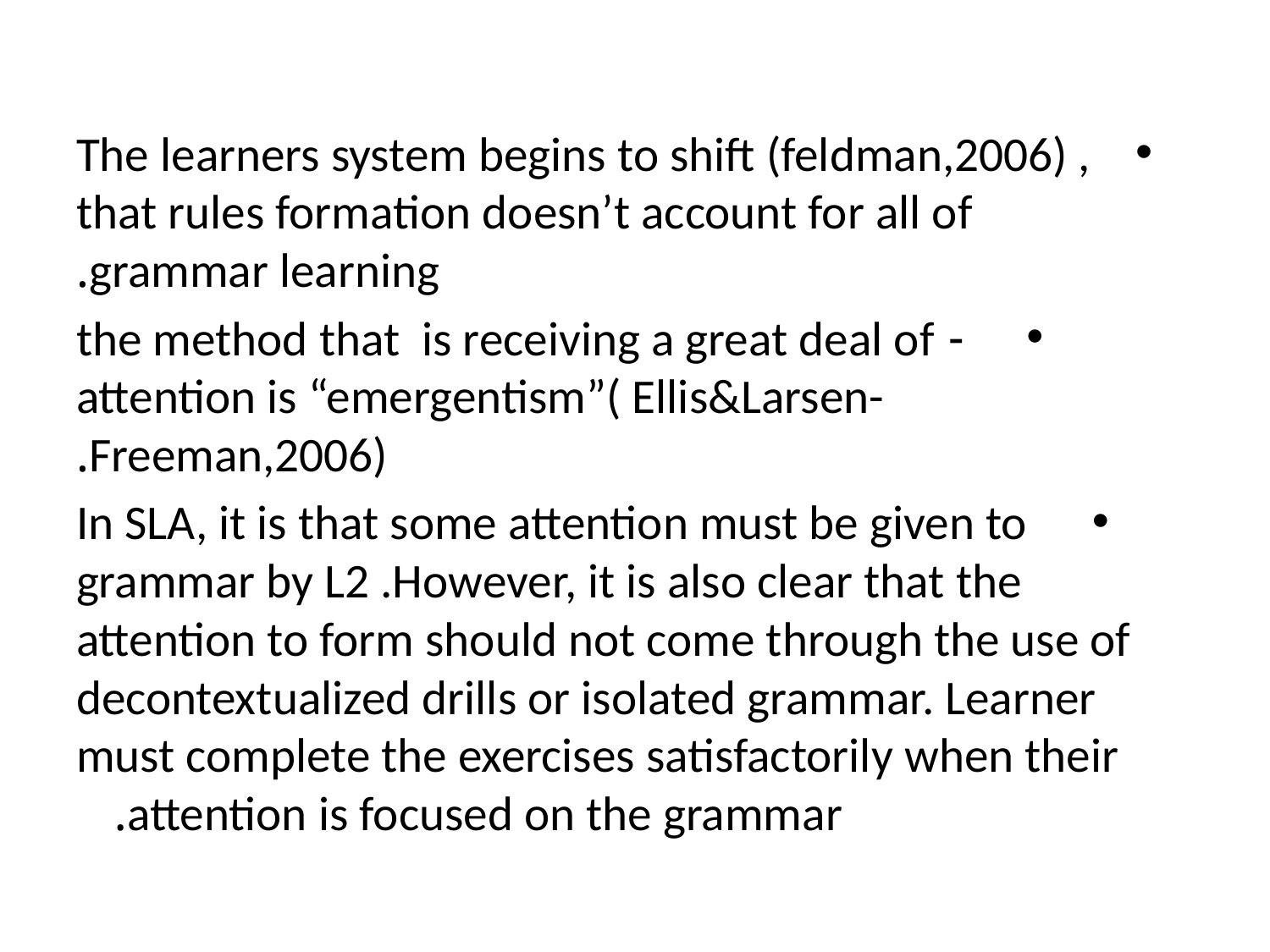

The learners system begins to shift (feldman,2006) , that rules formation doesn’t account for all of grammar learning.
- the method that  is receiving a great deal of attention is “emergentism”( Ellis&Larsen-Freeman,2006).
 In SLA, it is that some attention must be given to grammar by L2 .However, it is also clear that the attention to form should not come through the use of decontextualized drills or isolated grammar. Learner must complete the exercises satisfactorily when their attention is focused on the grammar.